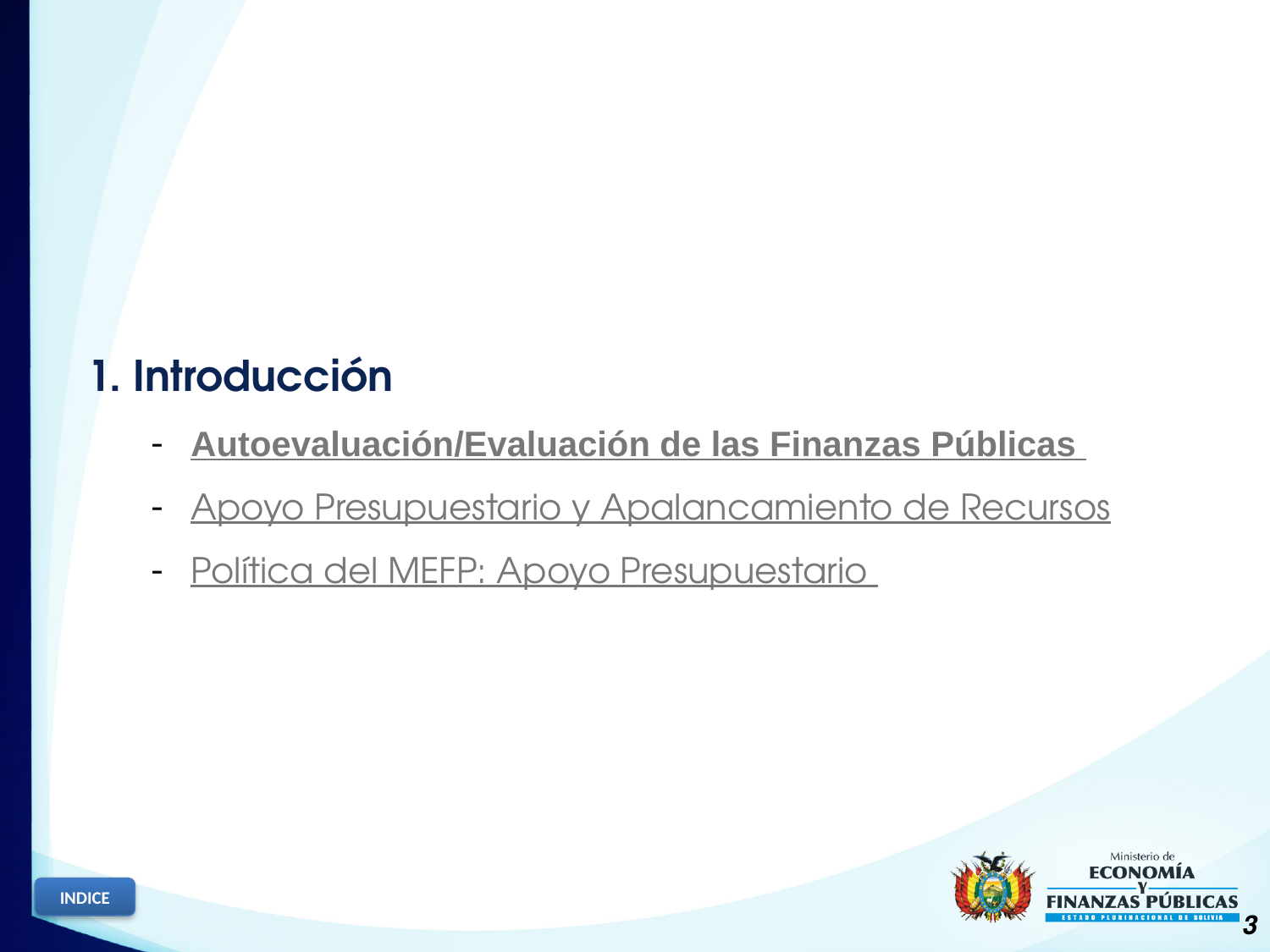

1. Introducción
Autoevaluación/Evaluación de las Finanzas Públicas
Apoyo Presupuestario y Apalancamiento de Recursos
Política del MEFP: Apoyo Presupuestario
INDICE
3